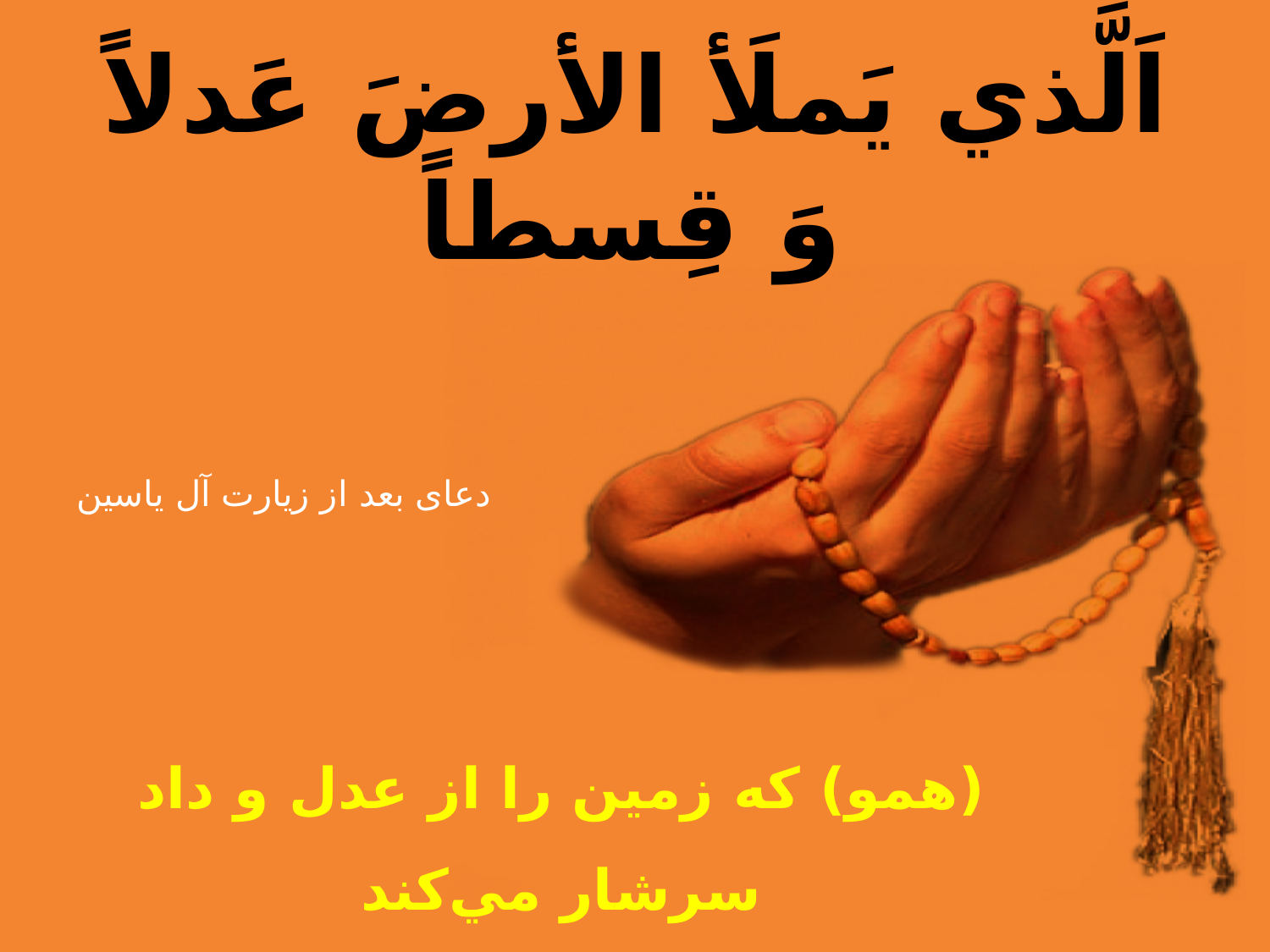

اَلَّذي يَملَأ الأرضَ عَدلاً وَ قِسطاً
(همو) كه زمين را از عدل و داد سرشار مي‌كند